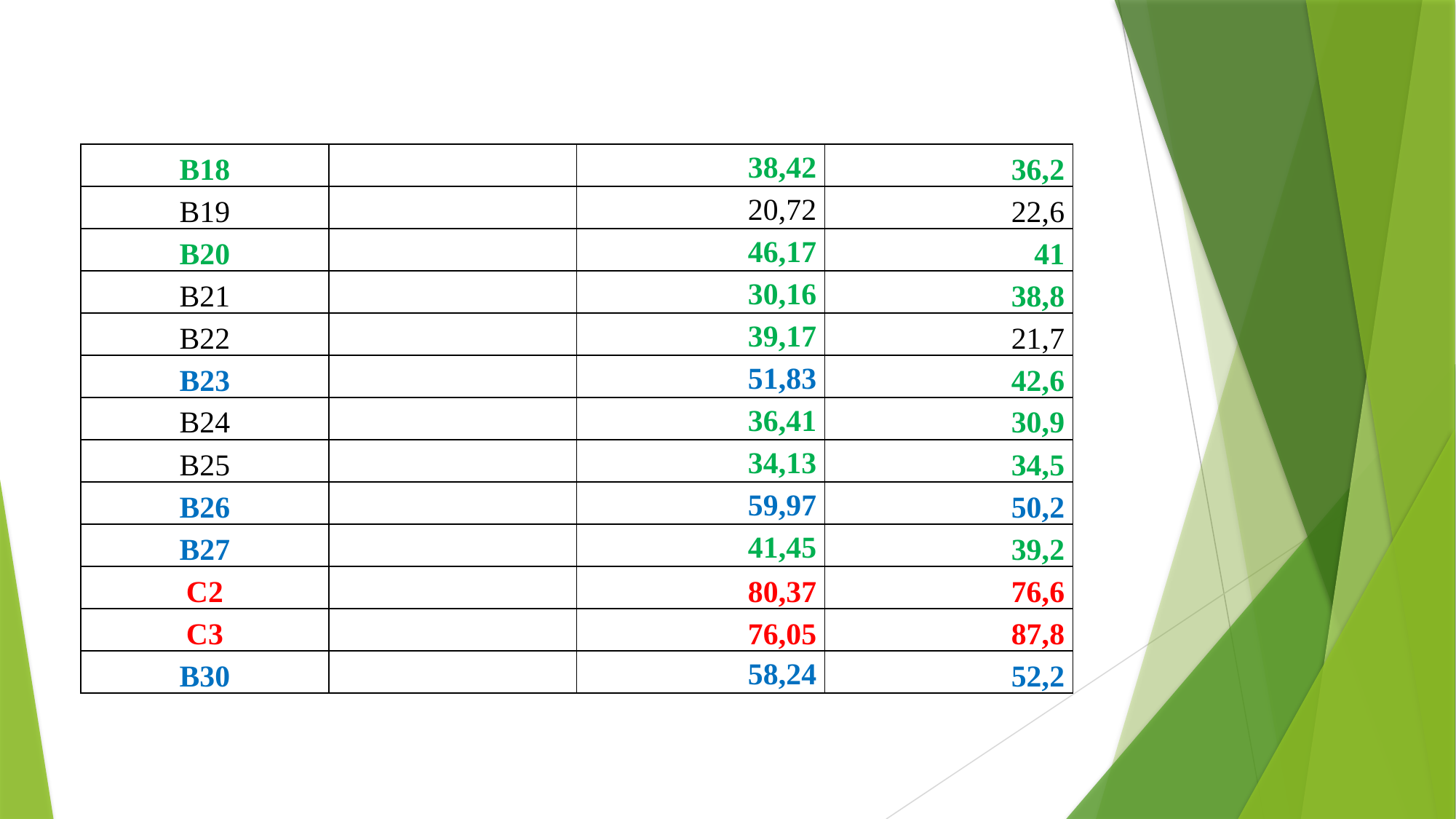

#
| В18 |  | 38,42 | 36,2 |
| --- | --- | --- | --- |
| В19 |  | 20,72 | 22,6 |
| В20 |  | 46,17 | 41 |
| В21 |  | 30,16 | 38,8 |
| В22 |  | 39,17 | 21,7 |
| В23 |  | 51,83 | 42,6 |
| В24 |  | 36,41 | 30,9 |
| В25 |  | 34,13 | 34,5 |
| В26 |  | 59,97 | 50,2 |
| В27 |  | 41,45 | 39,2 |
| С2 |  | 80,37 | 76,6 |
| С3 |  | 76,05 | 87,8 |
| В30 |  | 58,24 | 52,2 |